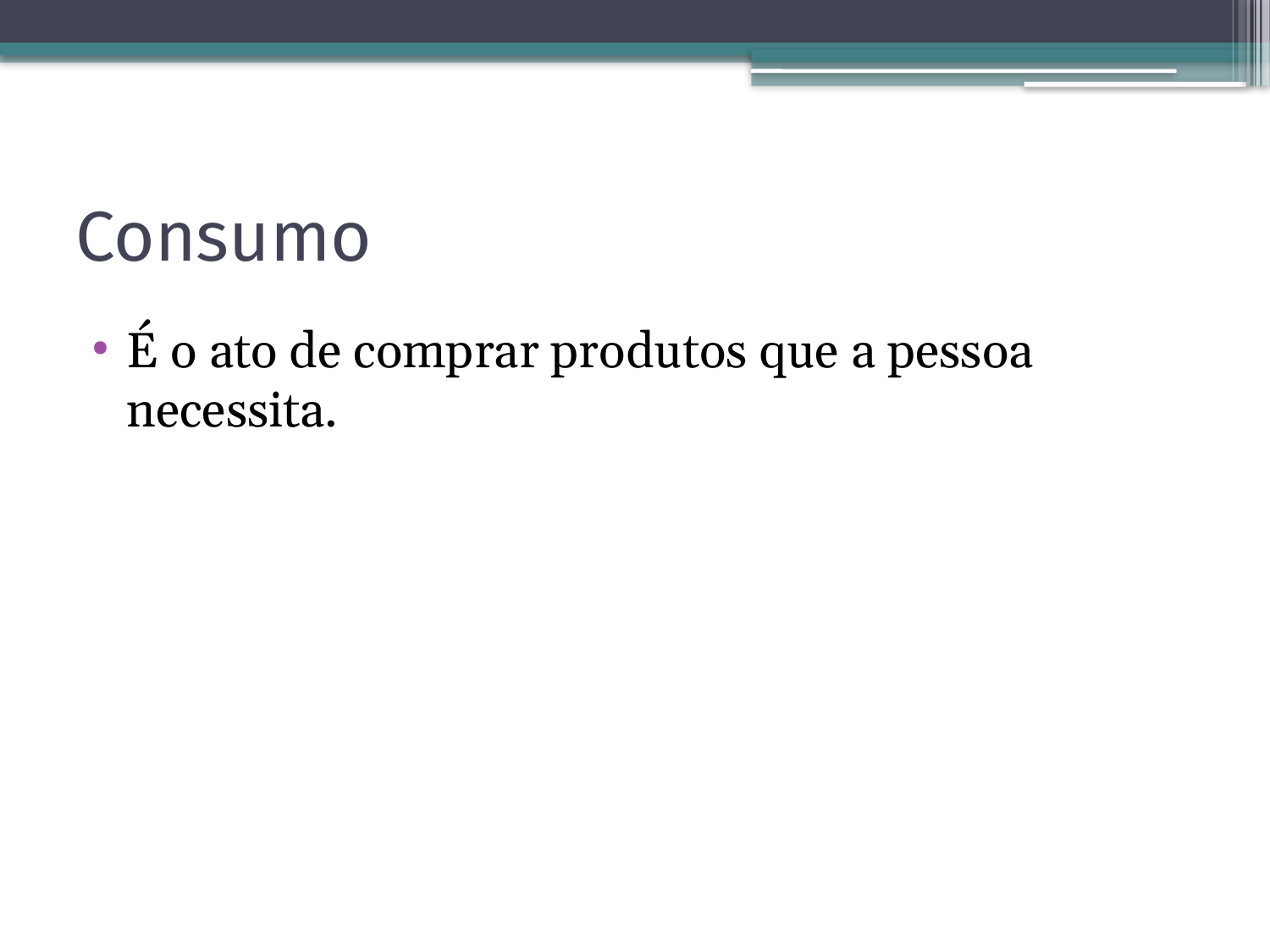

# Consumo
É o ato de comprar produtos que a pessoa necessita.